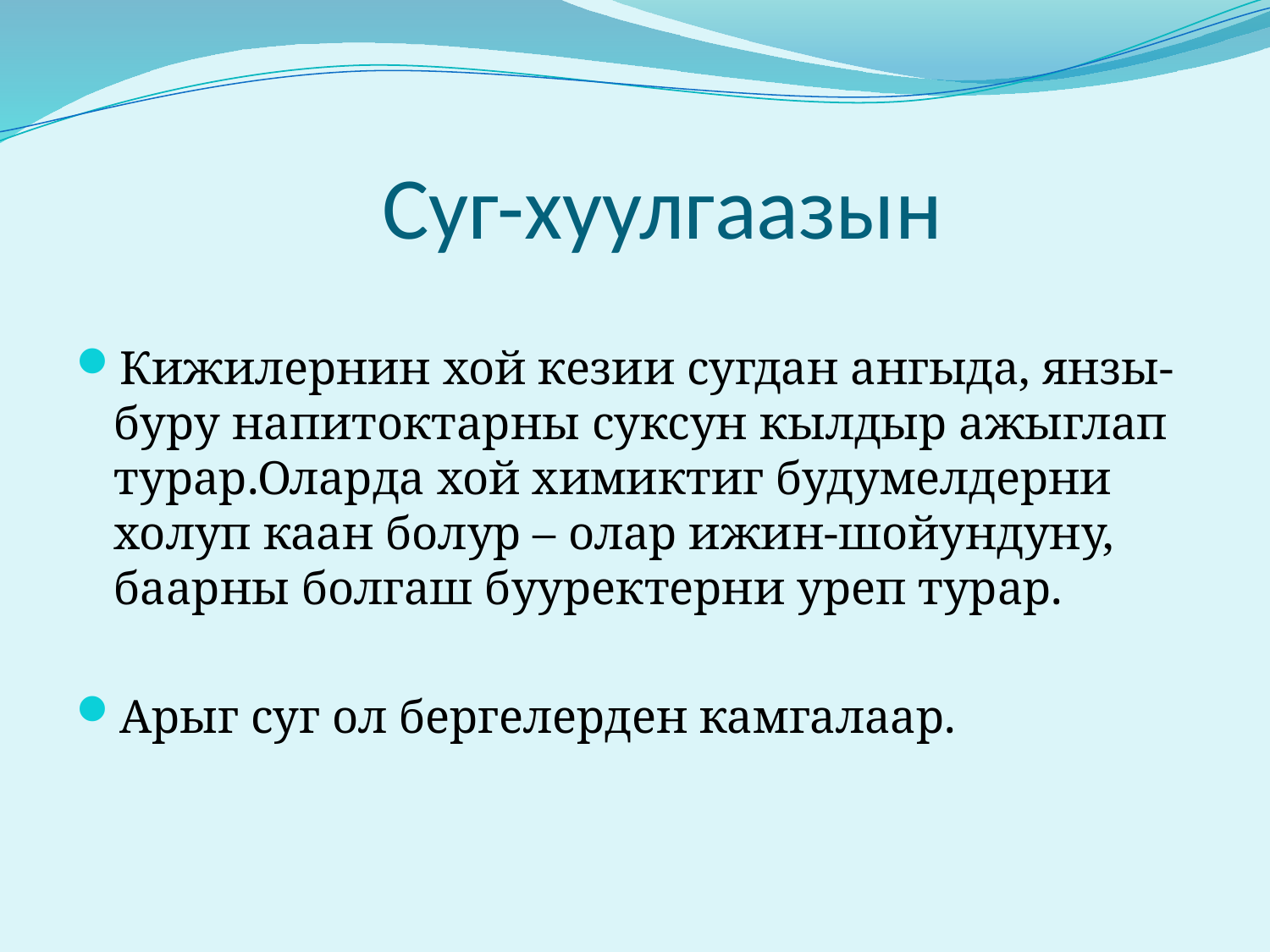

# Суг-хуулгаазын

Кижилернин хой кезии сугдан ангыда, янзы-буру напитоктарны суксун кылдыр ажыглап турар.Оларда хой химиктиг будумелдерни холуп каан болур – олар ижин-шойундуну, баарны болгаш бууректерни уреп турар.

Арыг суг ол бергелерден камгалаар.